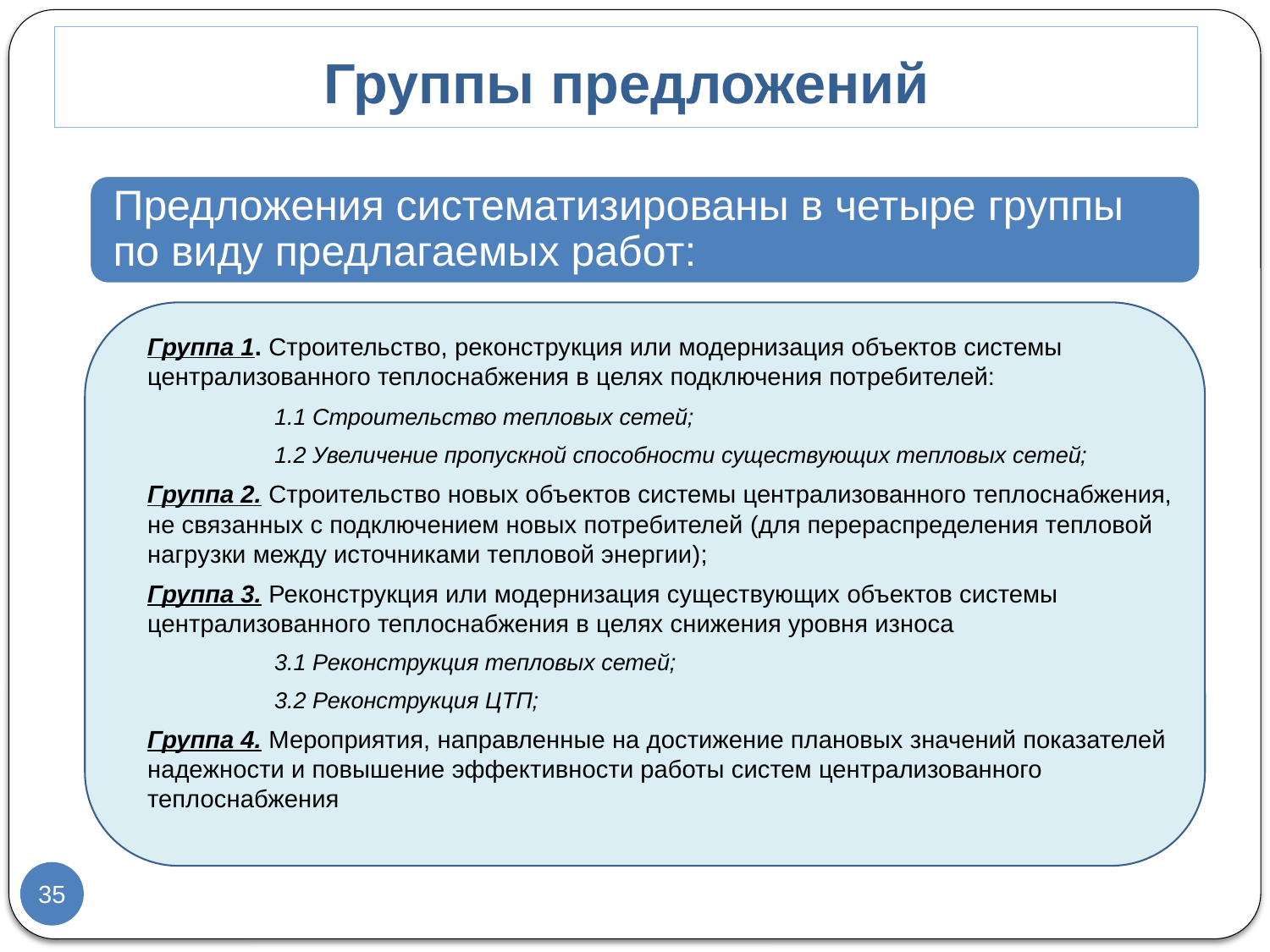

# Группы предложений
Предложения систематизированы в четыре группы по виду предлагаемых работ:

Группа 1. Строительство, реконструкция или модернизация объектов системы централизованного теплоснабжения в целях подключения потребителей:
	1.1 Строительство тепловых сетей;
	1.2 Увеличение пропускной способности существующих тепловых сетей;
Группа 2. Строительство новых объектов системы централизованного теплоснабжения, не связанных с подключением новых потребителей (для перераспределения тепловой нагрузки между источниками тепловой энергии);
Группа 3. Реконструкция или модернизация существующих объектов системы централизованного теплоснабжения в целях снижения уровня износа
	3.1 Реконструкция тепловых сетей;
	3.2 Реконструкция ЦТП;
Группа 4. Мероприятия, направленные на достижение плановых значений показателей надежности и повышение эффективности работы систем централизованного теплоснабжения
35